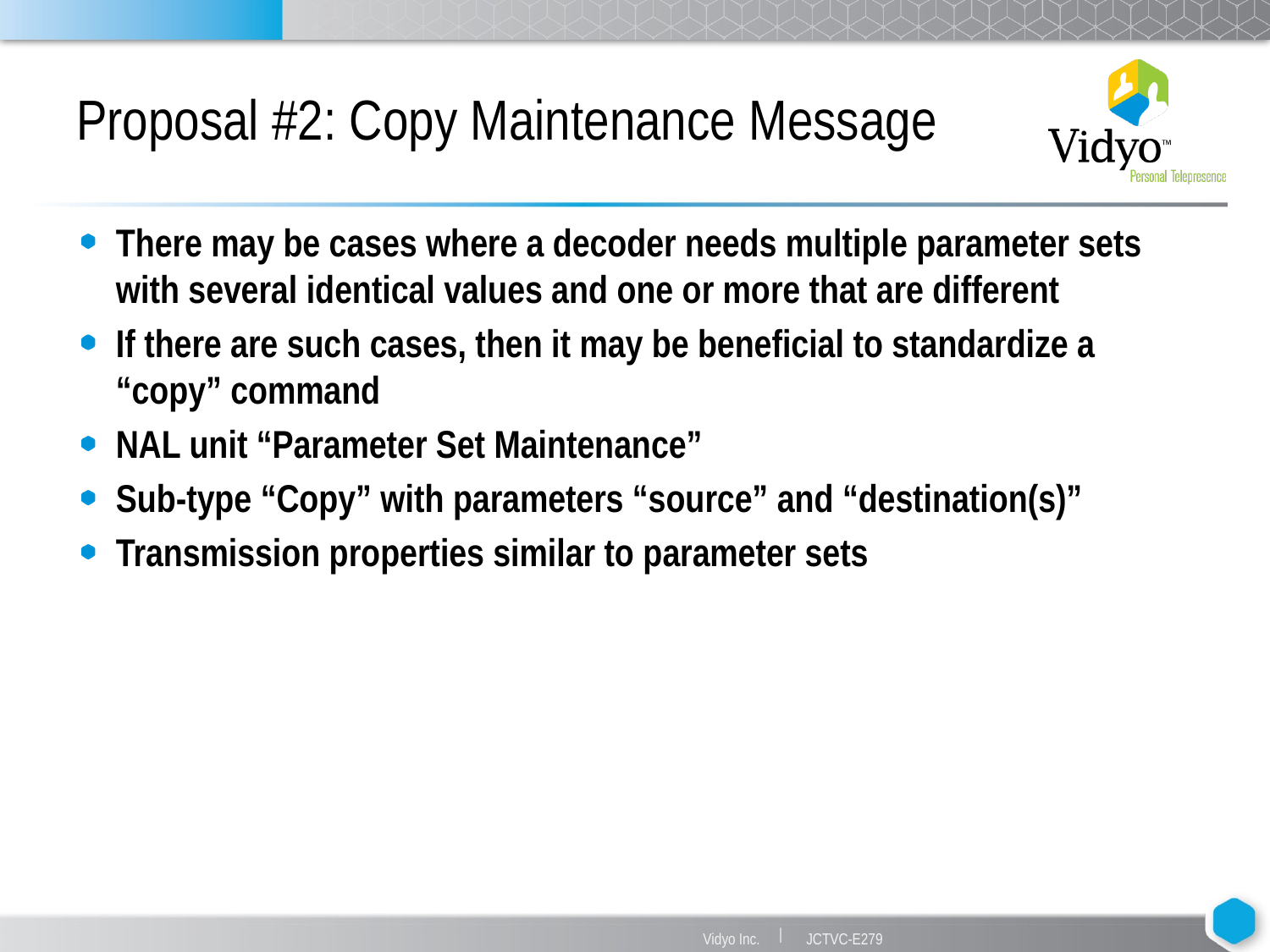

# Proposal #2: Copy Maintenance Message
There may be cases where a decoder needs multiple parameter sets with several identical values and one or more that are different
If there are such cases, then it may be beneficial to standardize a “copy” command
NAL unit “Parameter Set Maintenance”
Sub-type “Copy” with parameters “source” and “destination(s)”
Transmission properties similar to parameter sets